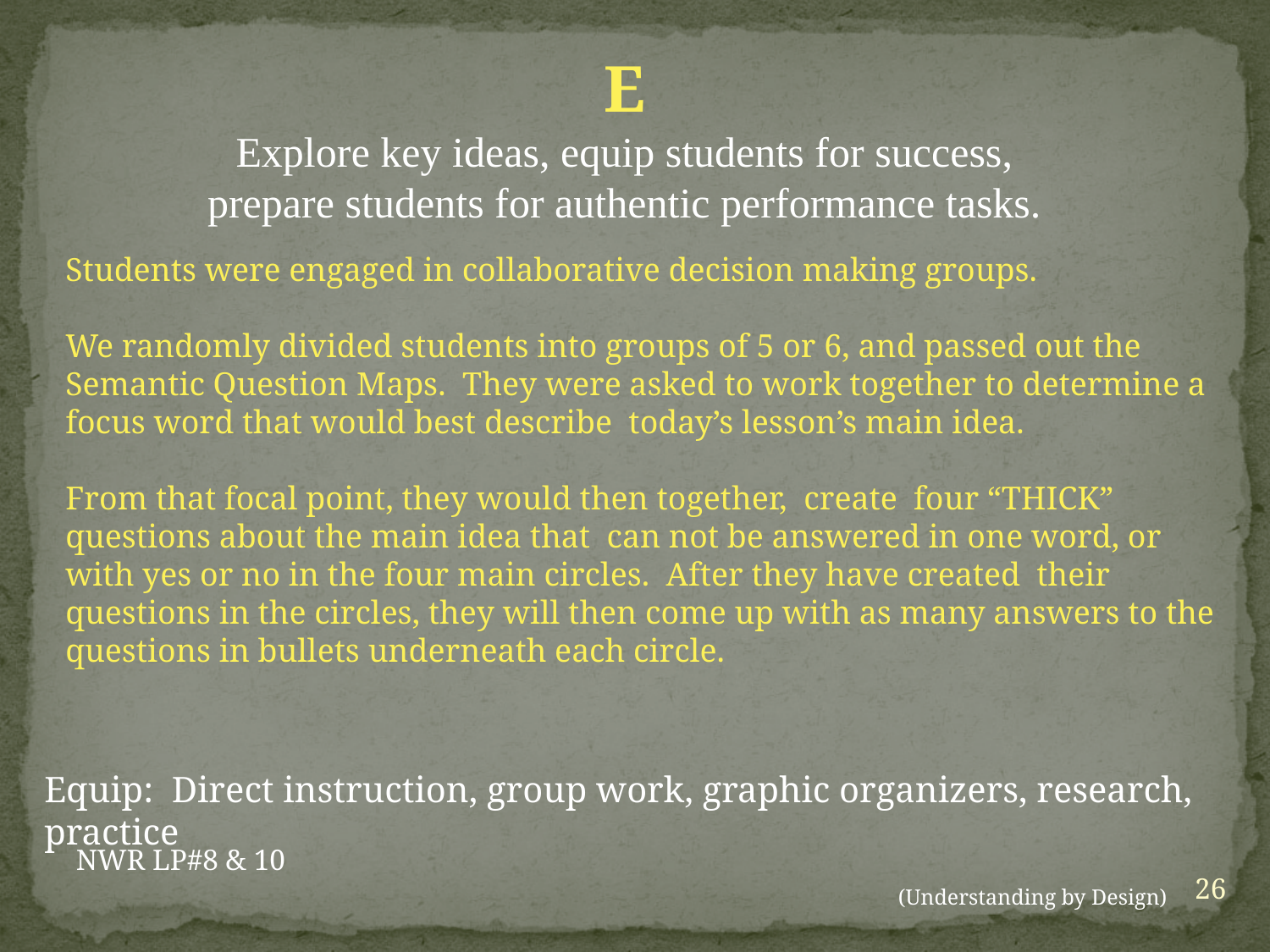

E
Explore key ideas, equip students for success, prepare students for authentic performance tasks.
Students were engaged in collaborative decision making groups.

We randomly divided students into groups of 5 or 6, and passed out the Semantic Question Maps.  They were asked to work together to determine a focus word that would best describe  today’s lesson’s main idea.

From that focal point, they would then together,  create  four “THICK” questions about the main idea that  can not be answered in one word, or with yes or no in the four main circles.  After they have created  their questions in the circles, they will then come up with as many answers to the questions in bullets underneath each circle.
Equip:  Direct instruction, group work, graphic organizers, research, practice
NWR LP#8 & 10
26
(Understanding by Design)